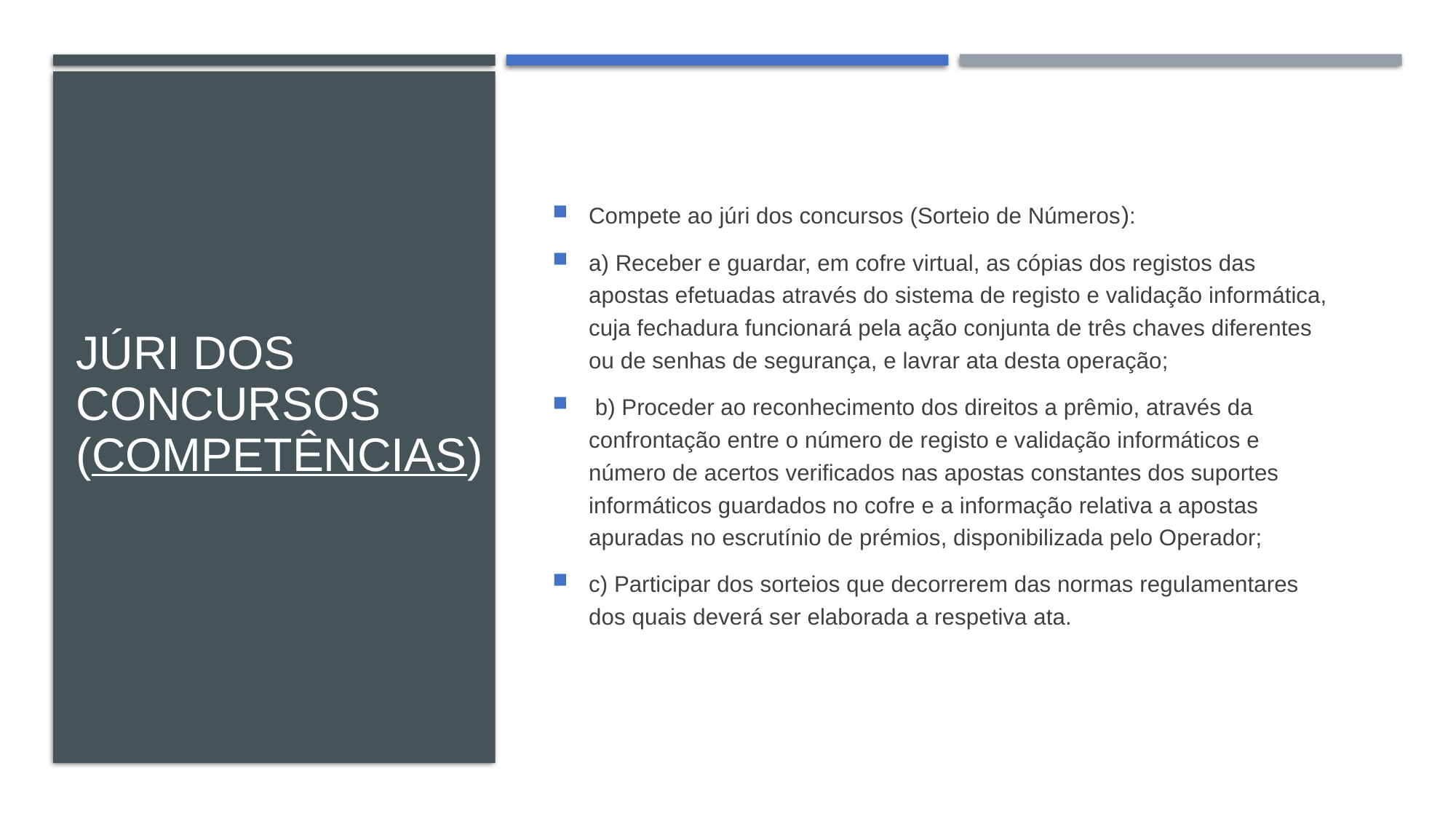

# Júri dos concursos (competências)
Compete ao júri dos concursos (Sorteio de Números):
a) Receber e guardar, em cofre virtual, as cópias dos registos das apostas efetuadas através do sistema de registo e validação informática, cuja fechadura funcionará pela ação conjunta de três chaves diferentes ou de senhas de segurança, e lavrar ata desta operação;
 b) Proceder ao reconhecimento dos direitos a prêmio, através da confrontação entre o número de registo e validação informáticos e número de acertos verificados nas apostas constantes dos suportes informáticos guardados no cofre e a informação relativa a apostas apuradas no escrutínio de prémios, disponibilizada pelo Operador;
c) Participar dos sorteios que decorrerem das normas regulamentares dos quais deverá ser elaborada a respetiva ata.